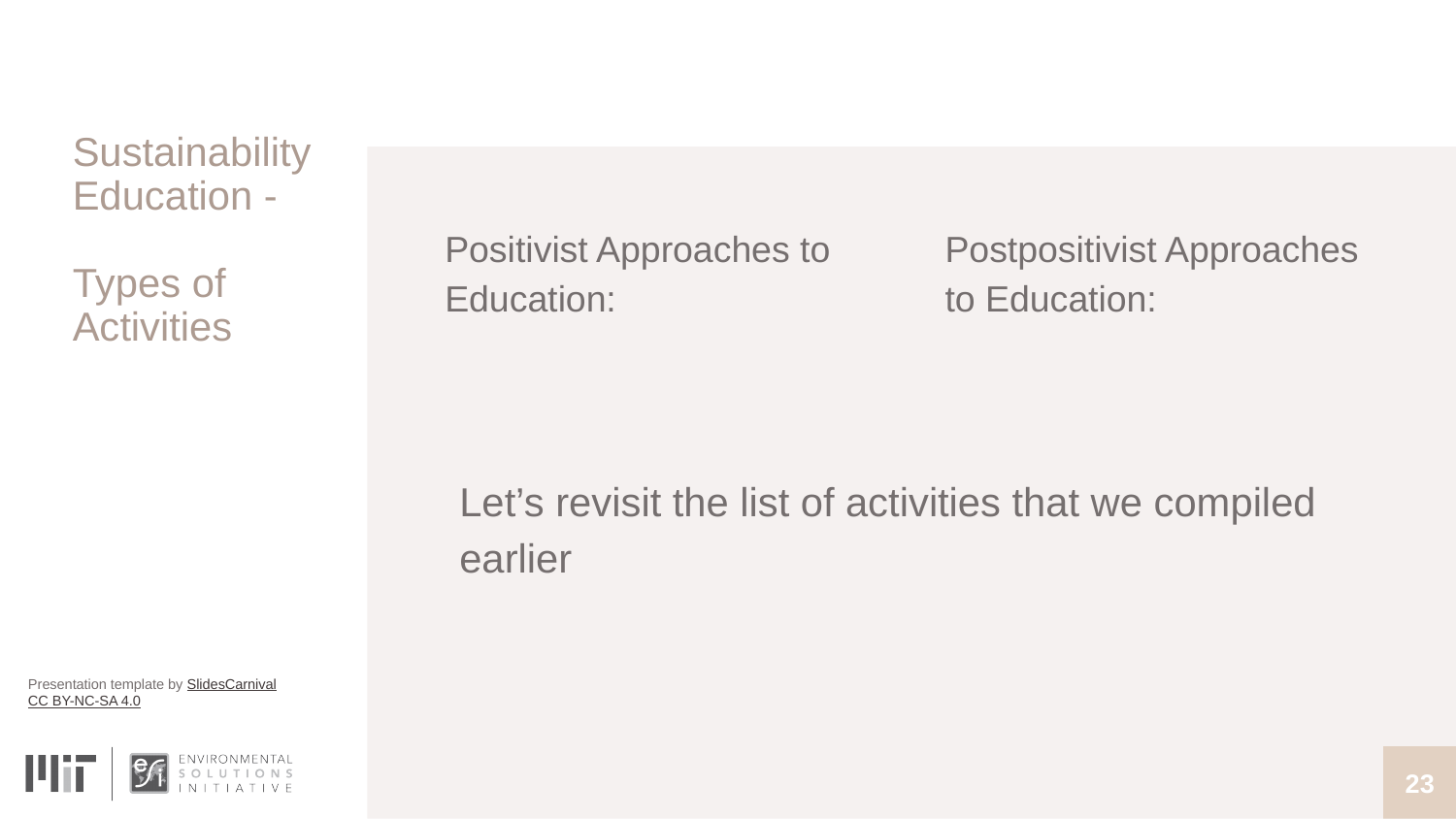

# Sustainability Education -

Types of Activities
Positivist Approaches to Education:

Postpositivist Approaches to Education:

Let’s revisit the list of activities that we compiled earlier
23